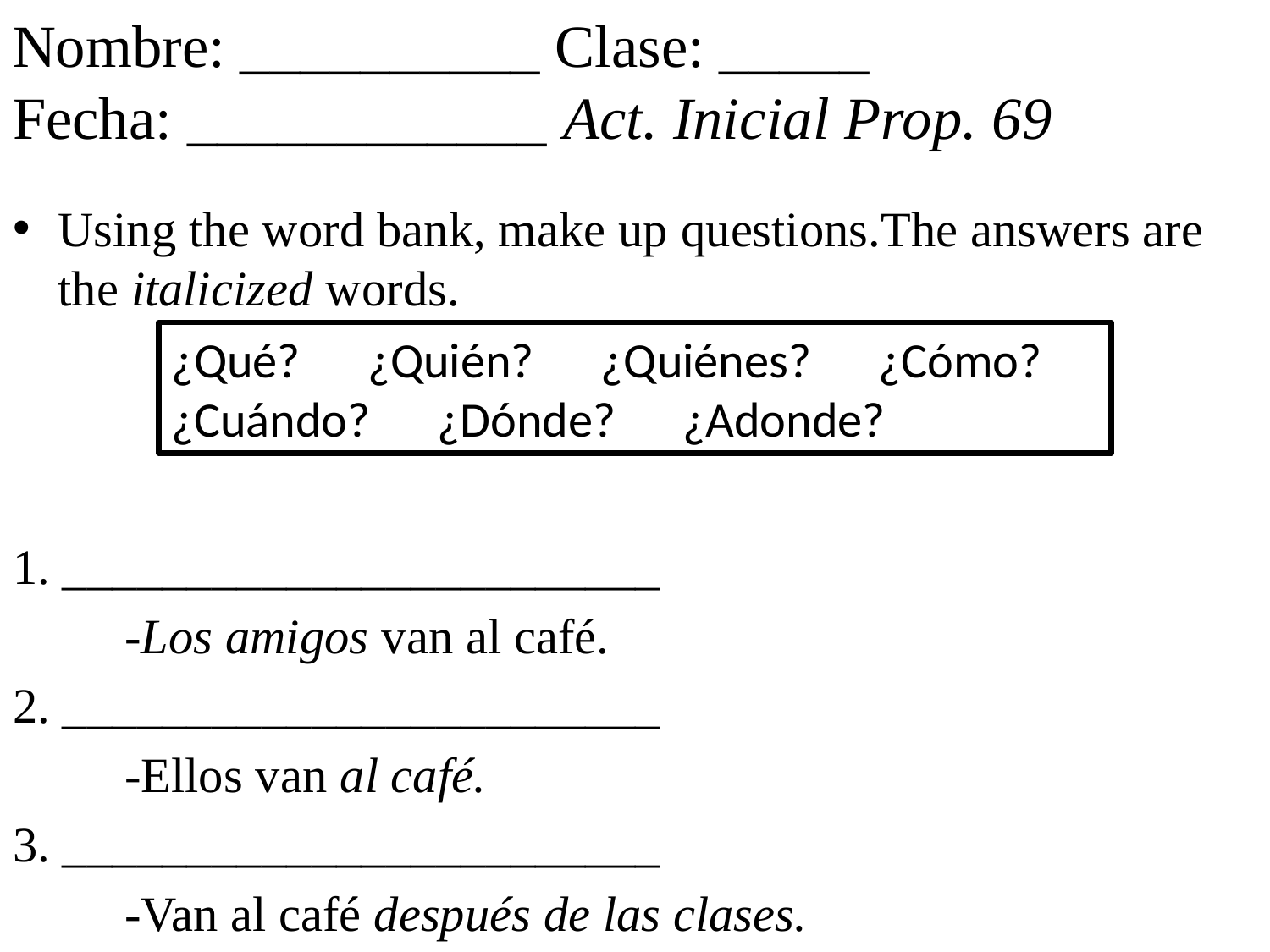

# Nombre: __________ Clase: _____ Fecha: ____________ Act. Inicial Prop. 69
Using the word bank, make up questions.The answers are the italicized words.

1. ________________________
	-Los amigos van al café.
2. ________________________
	-Ellos van al café.
3. ________________________
	-Van al café después de las clases.

¿Qué?      ¿Quién?      ¿Quiénes?      ¿Cómo?
¿Cuándo?      ¿Dónde?      ¿Adonde?